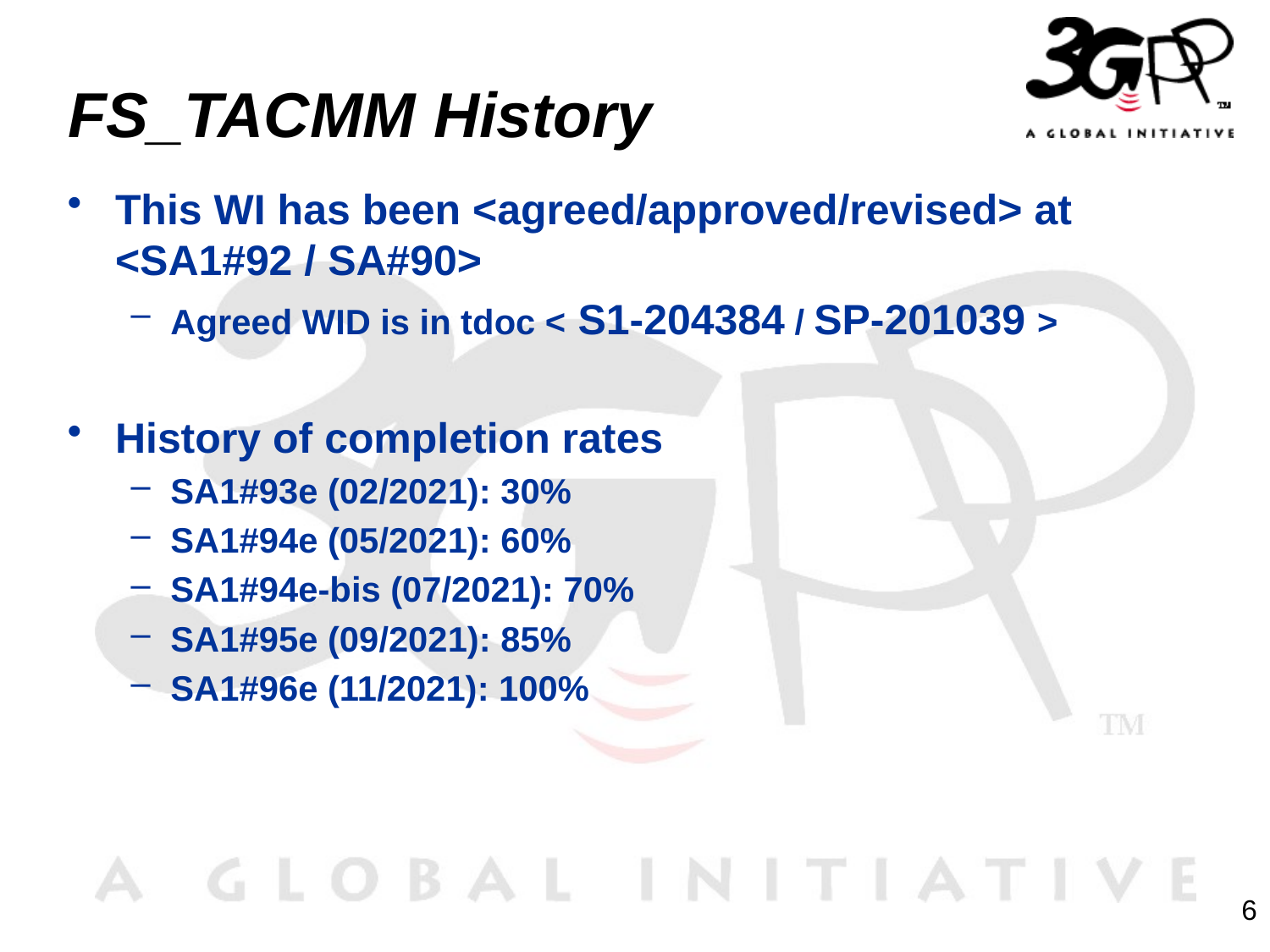

# FS_TACMM History
This WI has been <agreed/approved/revised> at <SA1#92 / SA#90>
Agreed WID is in tdoc < S1-204384 / SP-201039 >

History of completion rates
SA1#93e (02/2021): 30%
SA1#94e (05/2021): 60%
SA1#94e-bis (07/2021): 70%
SA1#95e (09/2021): 85%
SA1#96e (11/2021): 100%

6